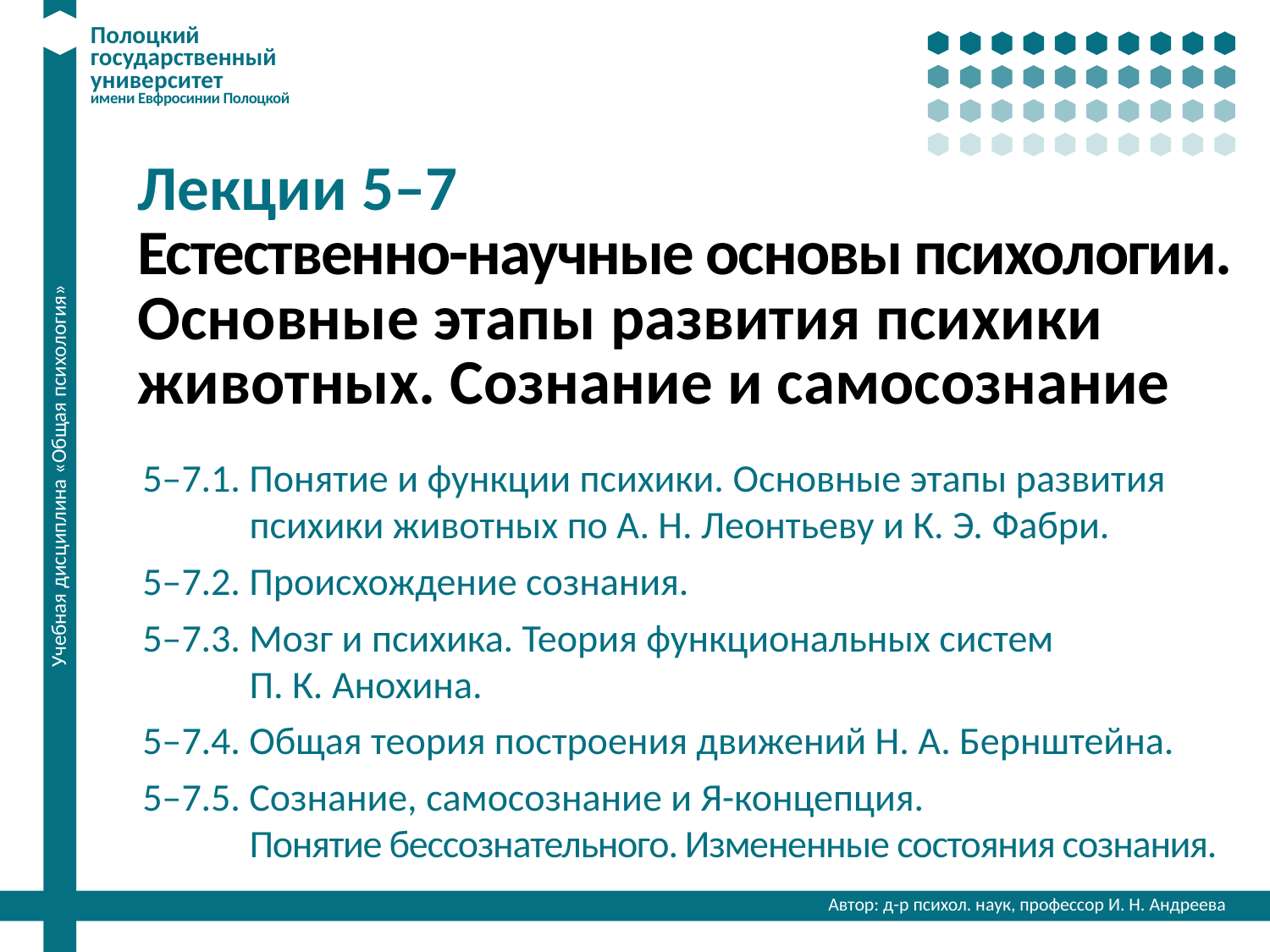

# Лекции 5–7 Естественно-научные основы психологии. Основные этапы развития психики животных. Сознание и самосознание

5–7.1. Понятие и функции психики. Основные этапы развития психики животных по А. Н. Леонтьеву и К. Э. Фабри.
5–7.2. Происхождение сознания.
5–7.3. Мозг и психика. Теория функциональных систем
П. К. Анохина.
5–7.4. Общая теория построения движений Н. А. Бернштейна.
5–7.5. Сознание, самосознание и Я-концепция.
Понятие бессознательного. Измененные состояния сознания.